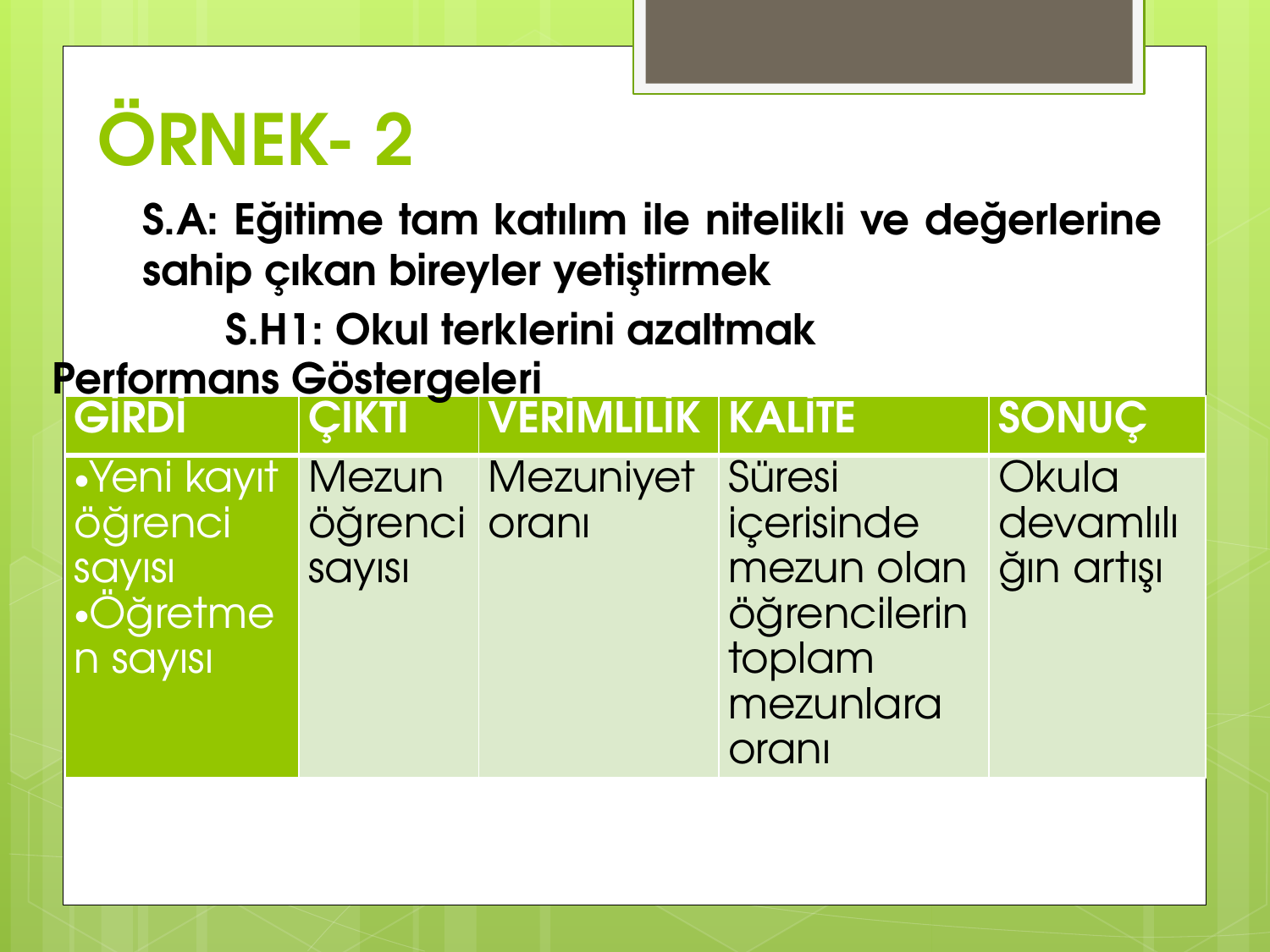

# ÖRNEK- 2
S.A: Eğitime tam katılım ile nitelikli ve değerlerine sahip çıkan bireyler yetiştirmek
       S.H1: Okul terklerini azaltmak
Performans Göstergeleri
| GİRDİ | ÇIKTI | VERİMLİLİK | KALİTE | SONUÇ |
| --- | --- | --- | --- | --- |
| Yeni kayıt öğrenci sayısı Öğretmen sayısı | Mezun öğrenci sayısı | Mezuniyet oranı | Süresi içerisinde mezun olan öğrencilerin toplam mezunlara oranı | Okula devamlılığın artışı |